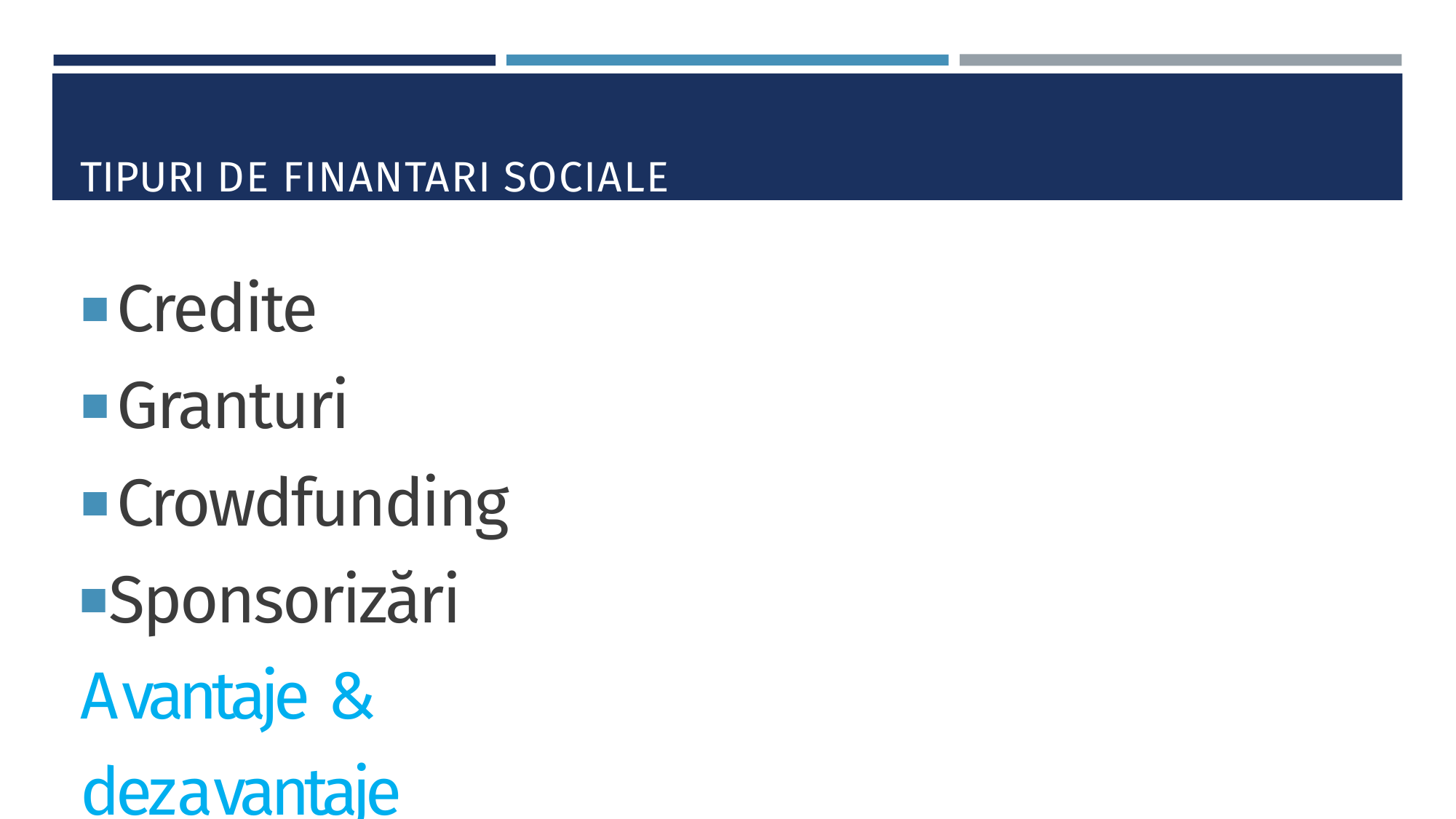

TIPURI DE FINANTARI SOCIALE
Credite
Granturi
Crowdfunding
Sponsorizări  Avantaje & dezavantaje